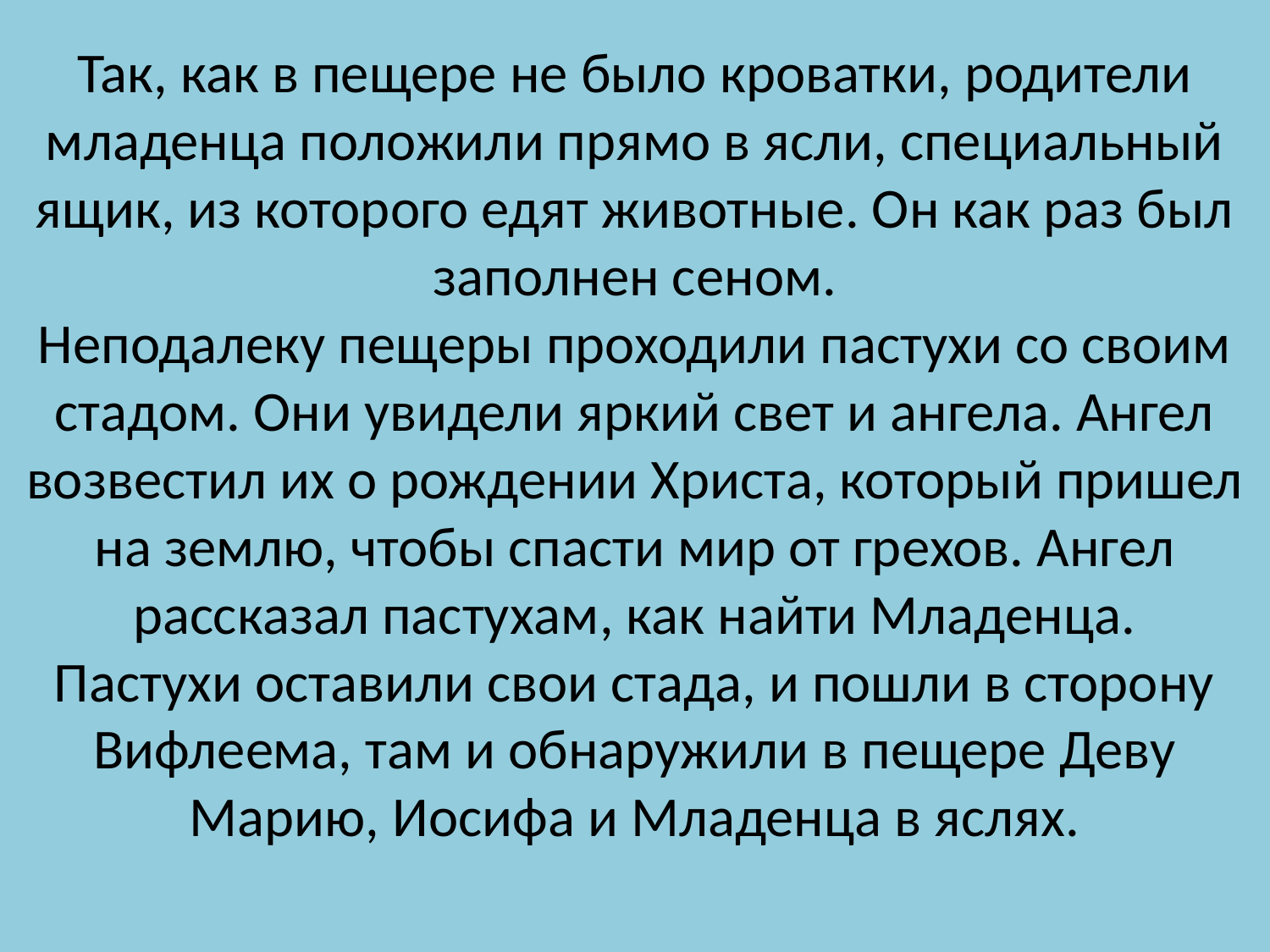

# Так, как в пещере не было кроватки, родители младенца положили прямо в ясли, специальный ящик, из которого едят животные. Он как раз был заполнен сеном. Неподалеку пещеры проходили пастухи со своим стадом. Они увидели яркий свет и ангела. Ангел возвестил их о рождении Христа, который пришел на землю, чтобы спасти мир от грехов. Ангел рассказал пастухам, как найти Младенца. Пастухи оставили свои стада, и пошли в сторону Вифлеема, там и обнаружили в пещере Деву Марию, Иосифа и Младенца в яслях.